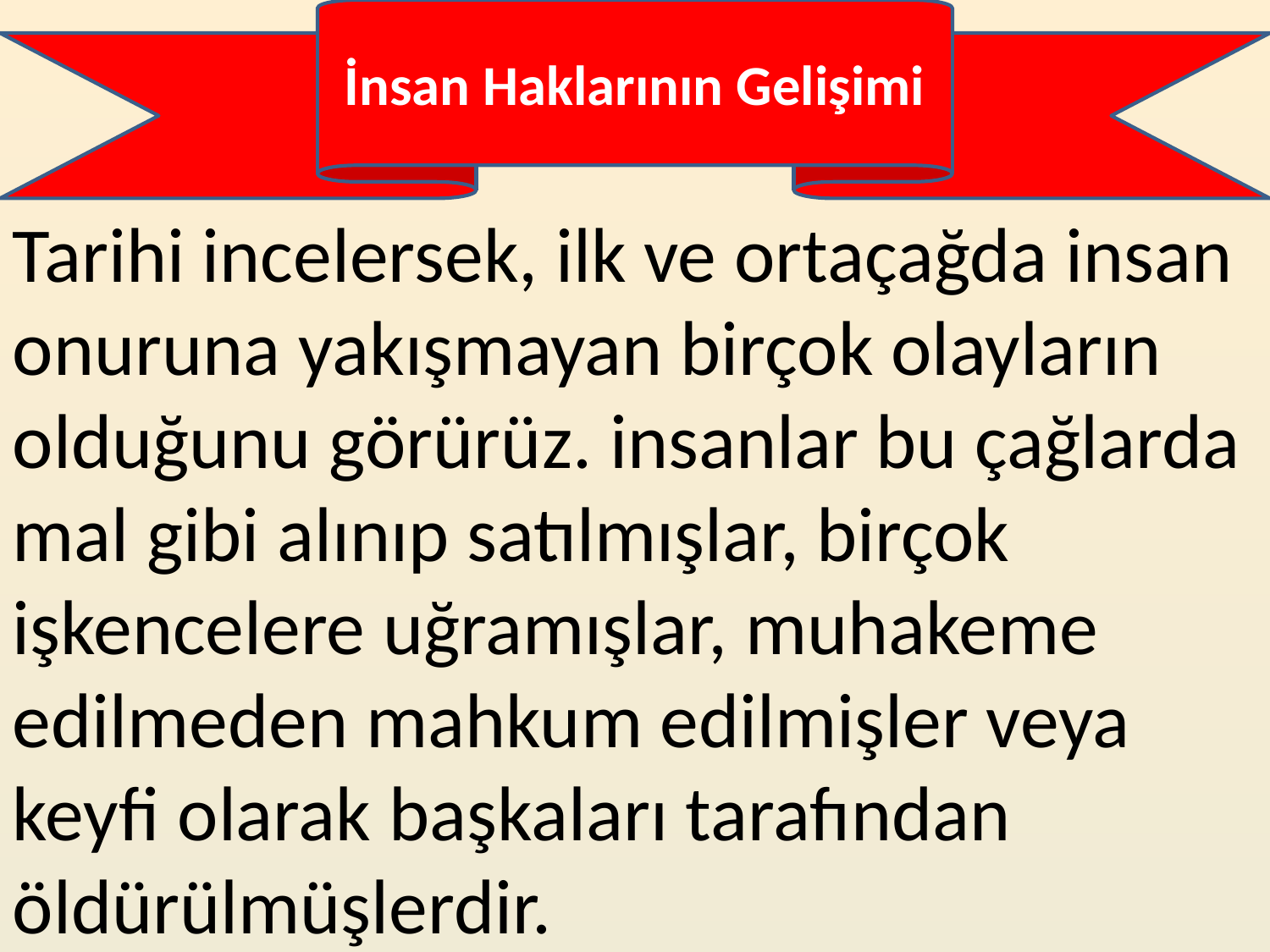

İnsan Haklarının Gelişimi
Tarihi incelersek, ilk ve ortaçağda insan onuruna yakışmayan birçok olayların olduğunu görürüz. insanlar bu çağlarda mal gibi alınıp satılmışlar, birçok işkencelere uğramışlar, muhakeme edilmeden mahkum edilmişler veya keyfi olarak başkaları tarafından öldürülmüşlerdir.